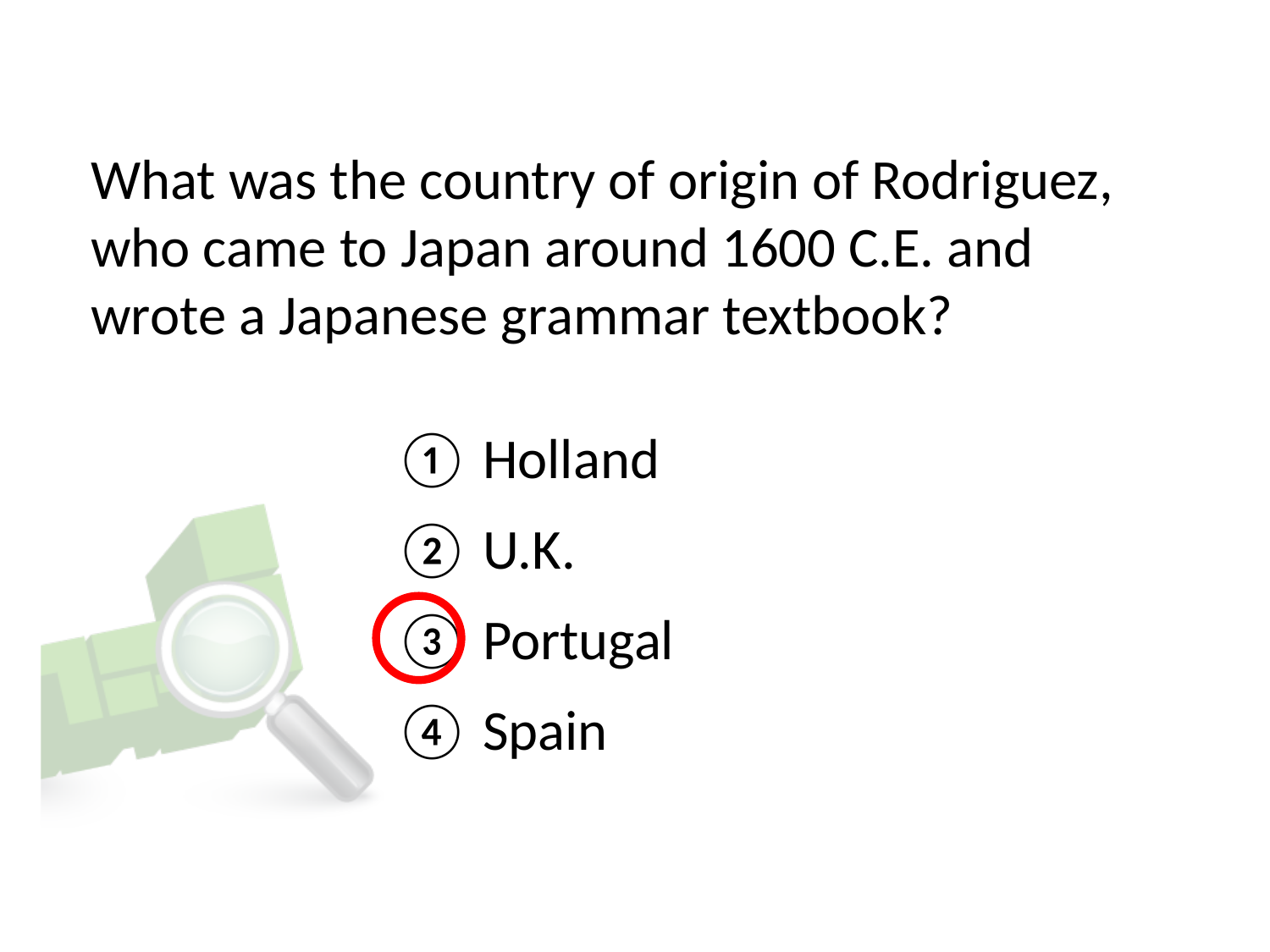

# What was the country of origin of Rodriguez, who came to Japan around 1600 C.E. and wrote a Japanese grammar textbook?
① Holland
② U.K.
③ Portugal
④ Spain